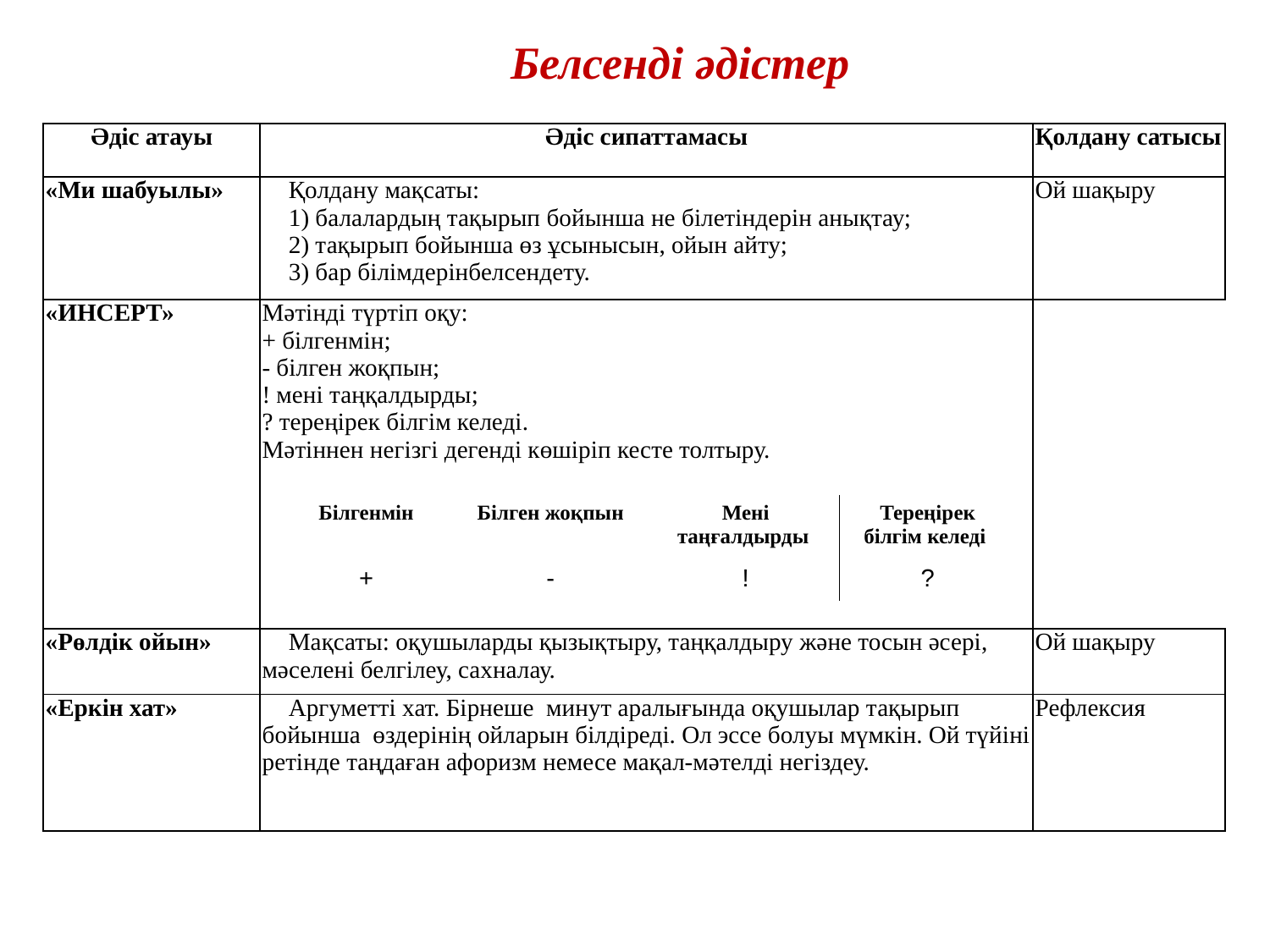

Белсенді әдістер
| Әдіс атауы | Әдіс сипаттамасы | Қолдану сатысы |
| --- | --- | --- |
| «Ми шабуылы» | Қолдану мақсаты: 1) балалардың тақырып бойынша не білетіндерін анықтау; 2) тақырып бойынша өз ұсынысын, ойын айту; 3) бар білімдерінбелсендету. | Ой шақыру |
| «ИНСЕРТ» | Мәтінді түртіп оқу: + білгенмін; - білген жоқпын; ! мені таңқалдырды; ? тереңірек білгім келеді. Мәтіннен негізгі дегенді көшіріп кесте толтыру. |  |
| «Рөлдік ойын» | Мақсаты: оқушыларды қызықтыру, таңқалдыру және тосын әсері, мәселені белгілеу, сахналау. | Ой шақыру |
| «Еркін хат» | Аргуметті хат. Бірнеше минут аралығында оқушылар тақырып бойынша өздерінің ойларын білдіреді. Ол эссе болуы мүмкін. Ой түйіні ретінде таңдаған афоризм немесе мақал-мәтелді негіздеу. | Рефлексия |
| Білгенмін | Білген жоқпын | Мені таңғалдырды | Тереңірек білгім келеді |
| --- | --- | --- | --- |
| + | - | ! | ? |